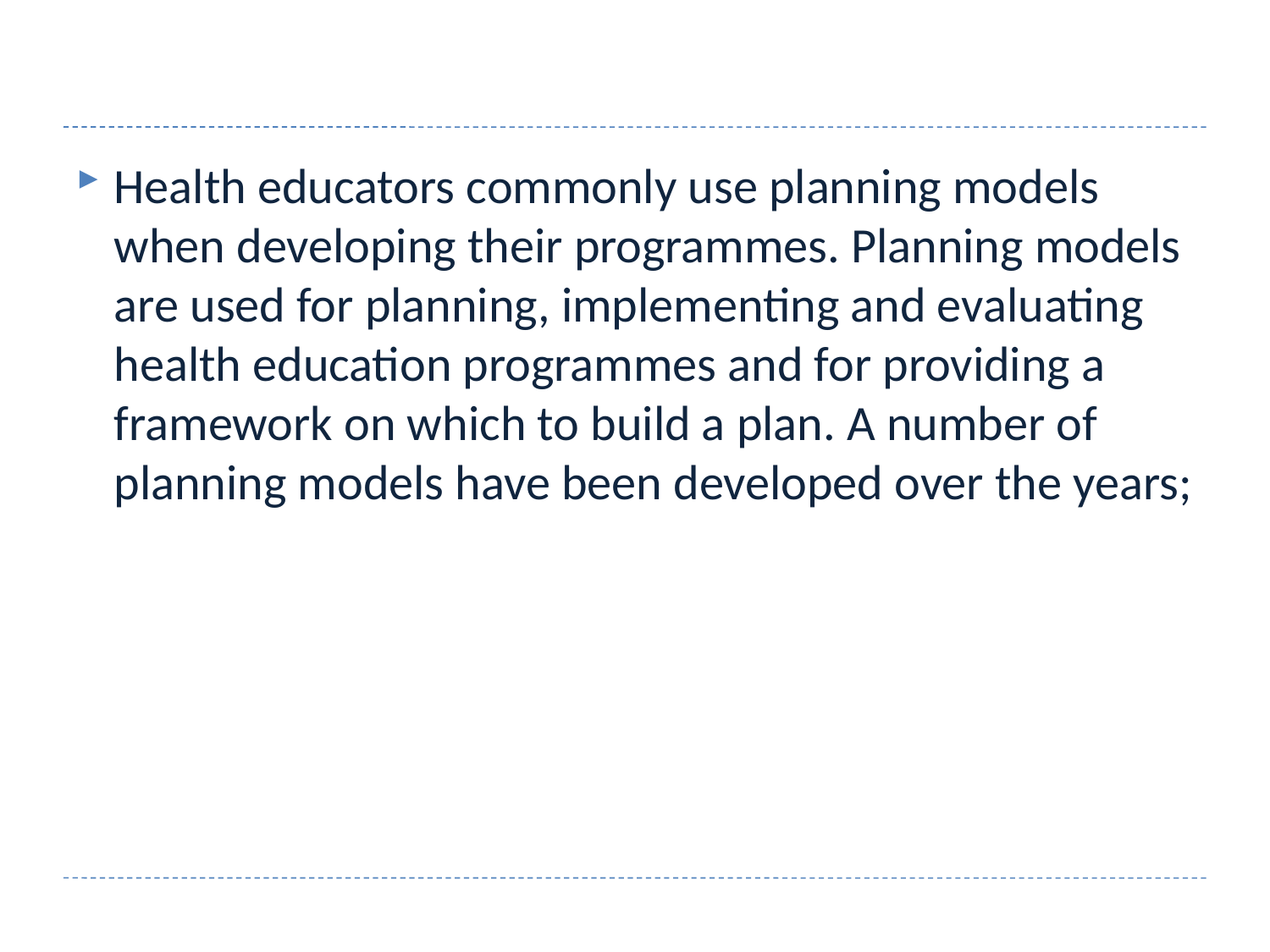

#
Health educators commonly use planning models when developing their programmes. Planning models are used for planning, implementing and evaluating health education programmes and for providing a framework on which to build a plan. A number of planning models have been developed over the years;